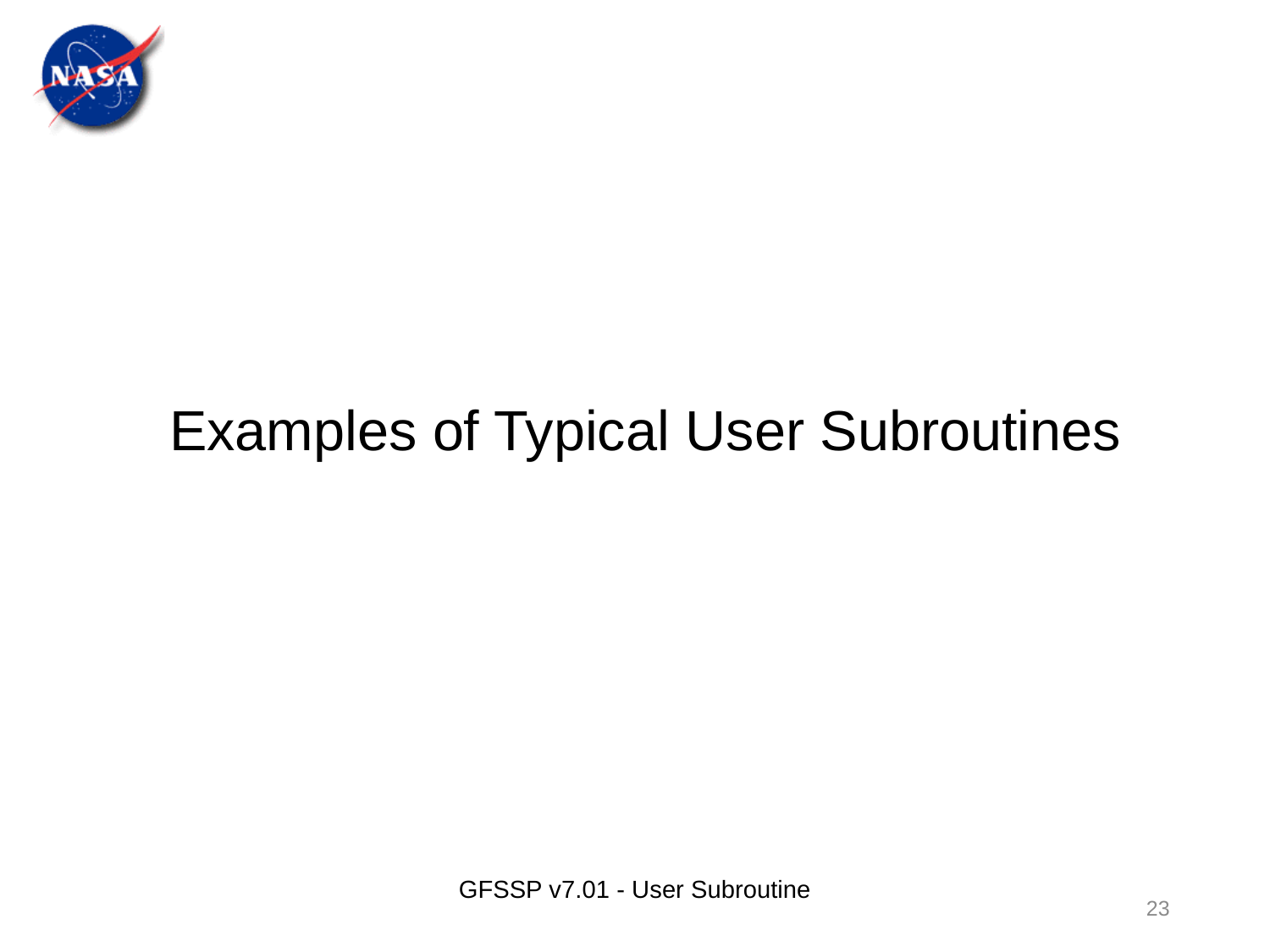

# Examples of Typical User Subroutines
GFSSP v7.01 - User Subroutine
23